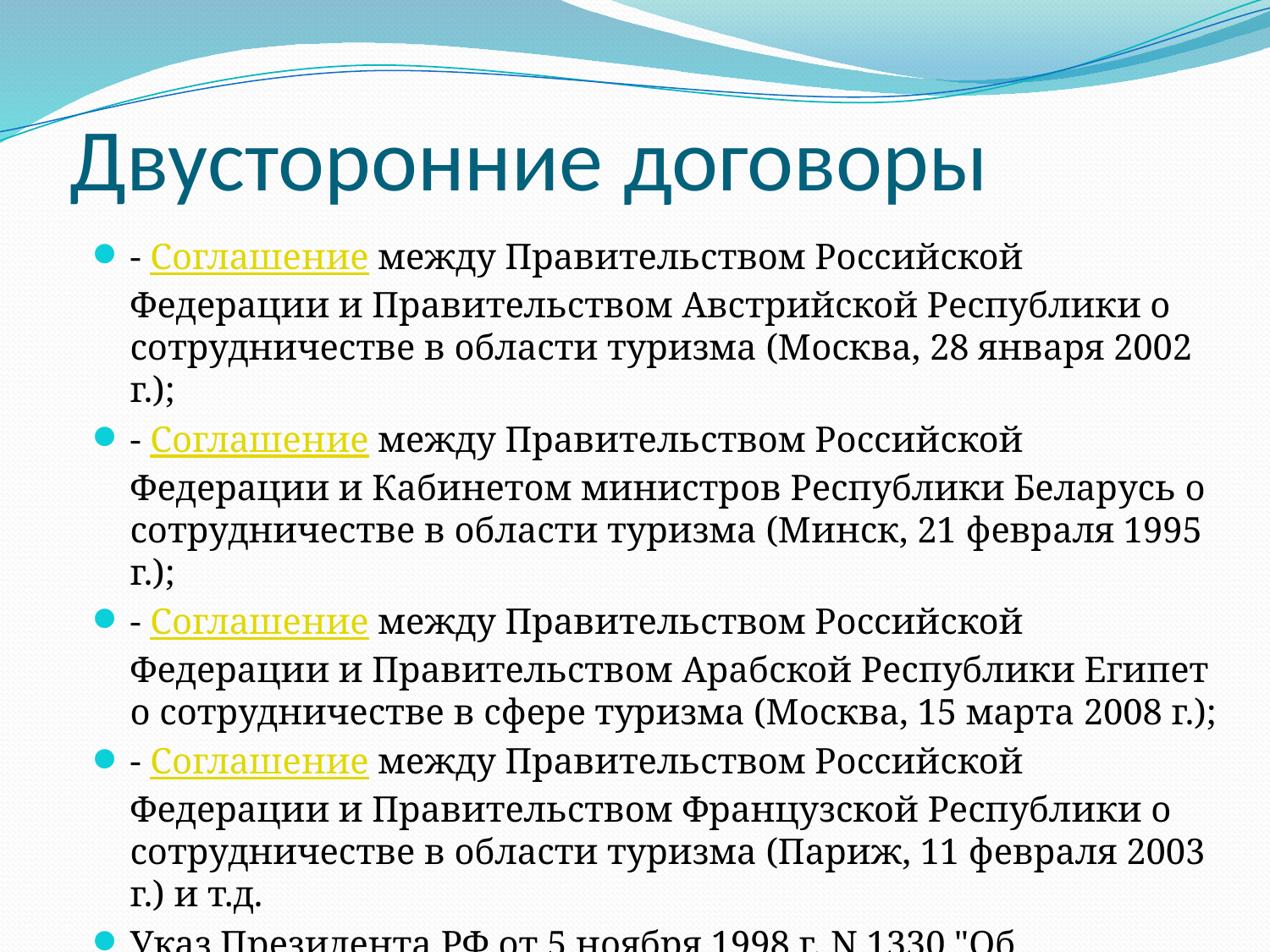

# Двусторонние договоры
- Соглашение между Правительством Российской Федерации и Правительством Австрийской Республики о сотрудничестве в области туризма (Москва, 28 января 2002 г.);
- Соглашение между Правительством Российской Федерации и Кабинетом министров Республики Беларусь о сотрудничестве в области туризма (Минск, 21 февраля 1995 г.);
- Соглашение между Правительством Российской Федерации и Правительством Арабской Республики Египет о сотрудничестве в сфере туризма (Москва, 15 марта 2008 г.);
- Соглашение между Правительством Российской Федерации и Правительством Французской Республики о сотрудничестве в области туризма (Париж, 11 февраля 2003 г.) и т.д.
Указ Президента РФ от 5 ноября 1998 г. N 1330 "Об утверждении Положения о Консульском учреждении Российской Федерации"